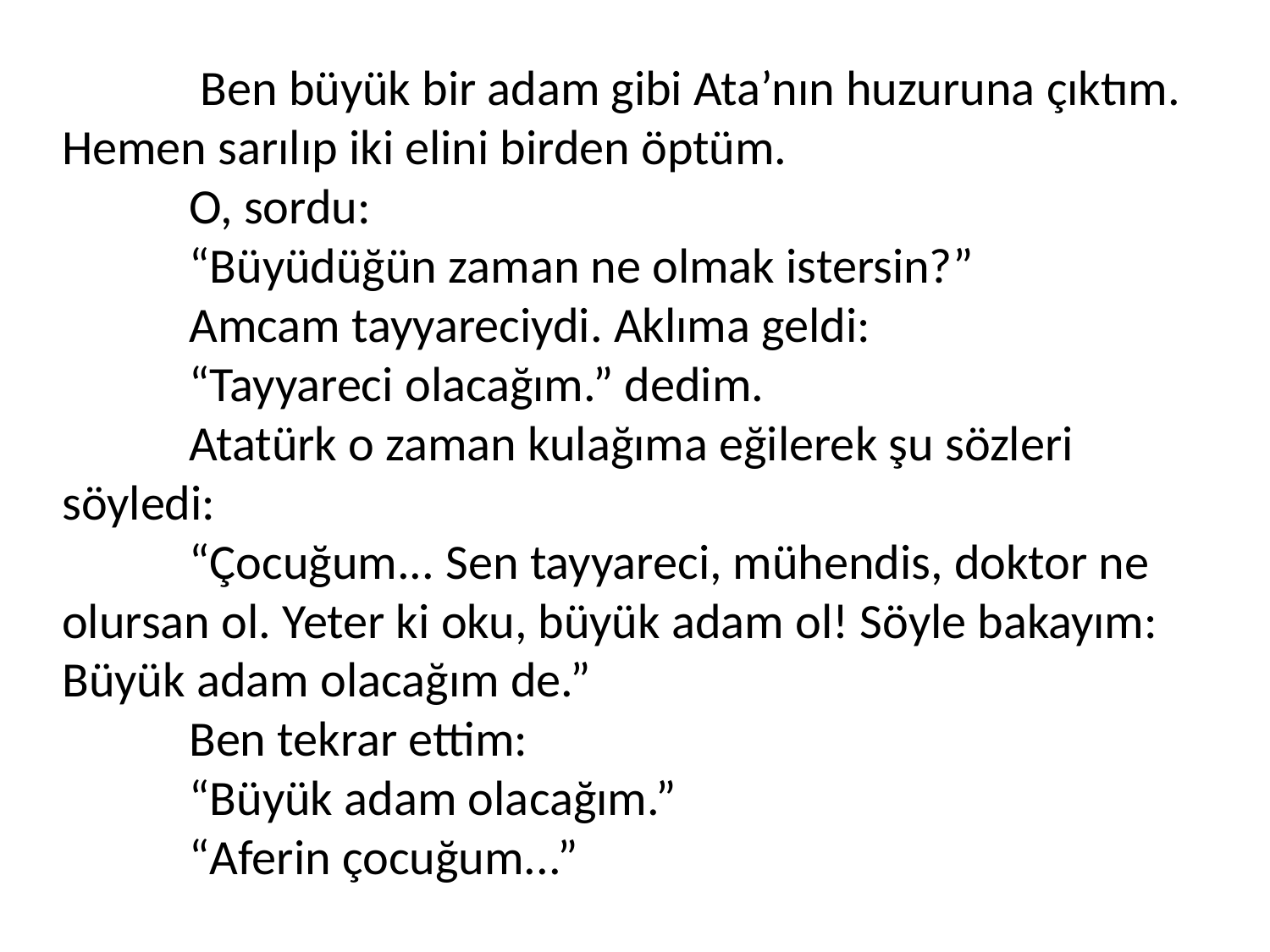

Ben büyük bir adam gibi Ata’nın huzuruna çıktım. Hemen sarılıp iki elini birden öptüm.
	O, sordu:
	“Büyüdüğün zaman ne olmak istersin?”
	Amcam tayyareciydi. Aklıma geldi:
	“Tayyareci olacağım.” dedim.
	Atatürk o zaman kulağıma eğilerek şu sözleri söyledi:
	“Çocuğum... Sen tayyareci, mühendis, doktor ne olursan ol. Yeter ki oku, büyük adam ol! Söyle bakayım: Büyük adam olacağım de.”
	Ben tekrar ettim:
	“Büyük adam olacağım.”
	“Aferin çocuğum...”